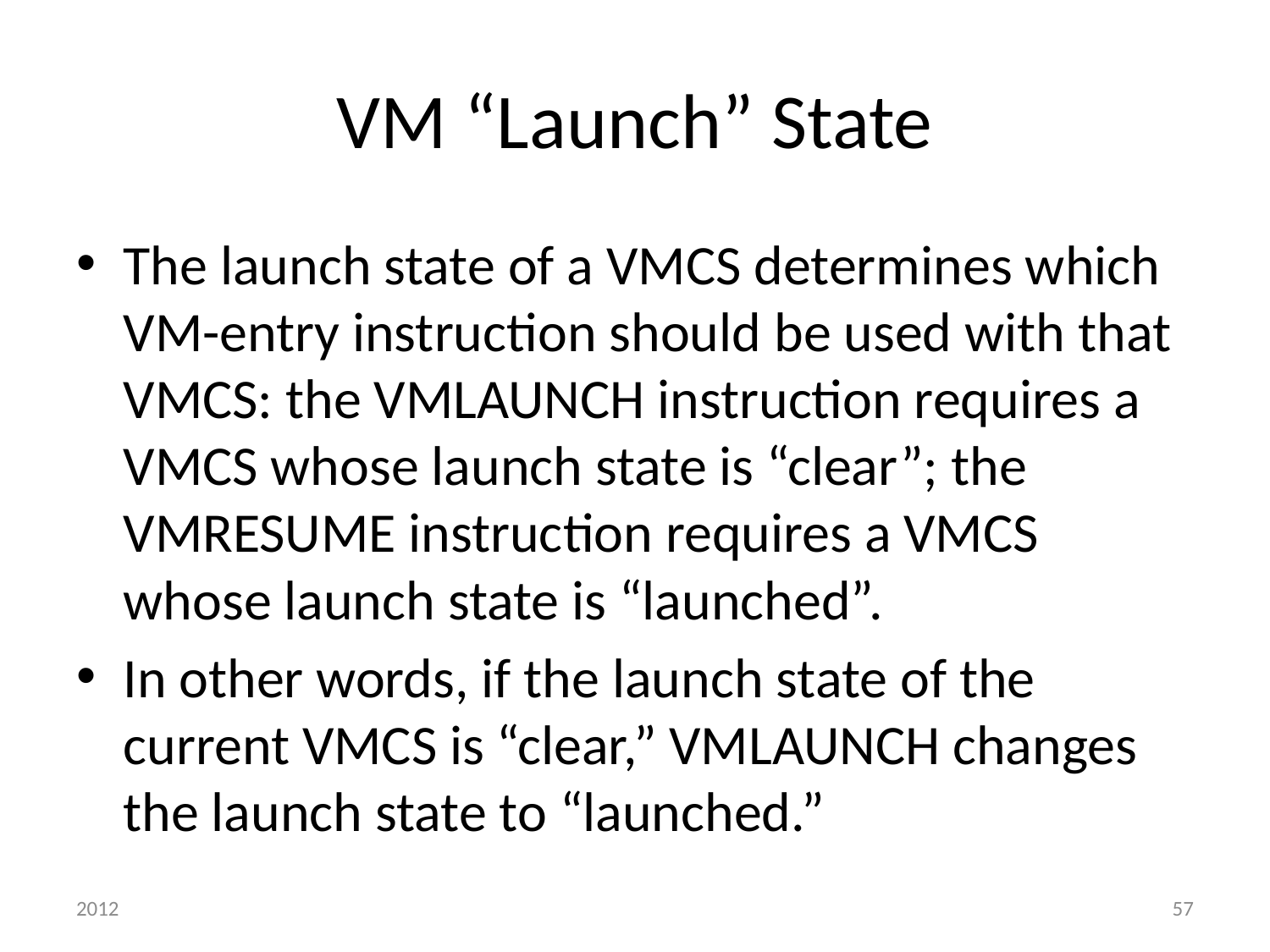

# VM “Launch” State
The launch state of a VMCS determines which VM-entry instruction should be used with that VMCS: the VMLAUNCH instruction requires a VMCS whose launch state is “clear”; the VMRESUME instruction requires a VMCS whose launch state is “launched”.
In other words, if the launch state of the current VMCS is “clear,” VMLAUNCH changes the launch state to “launched.”
2012

57